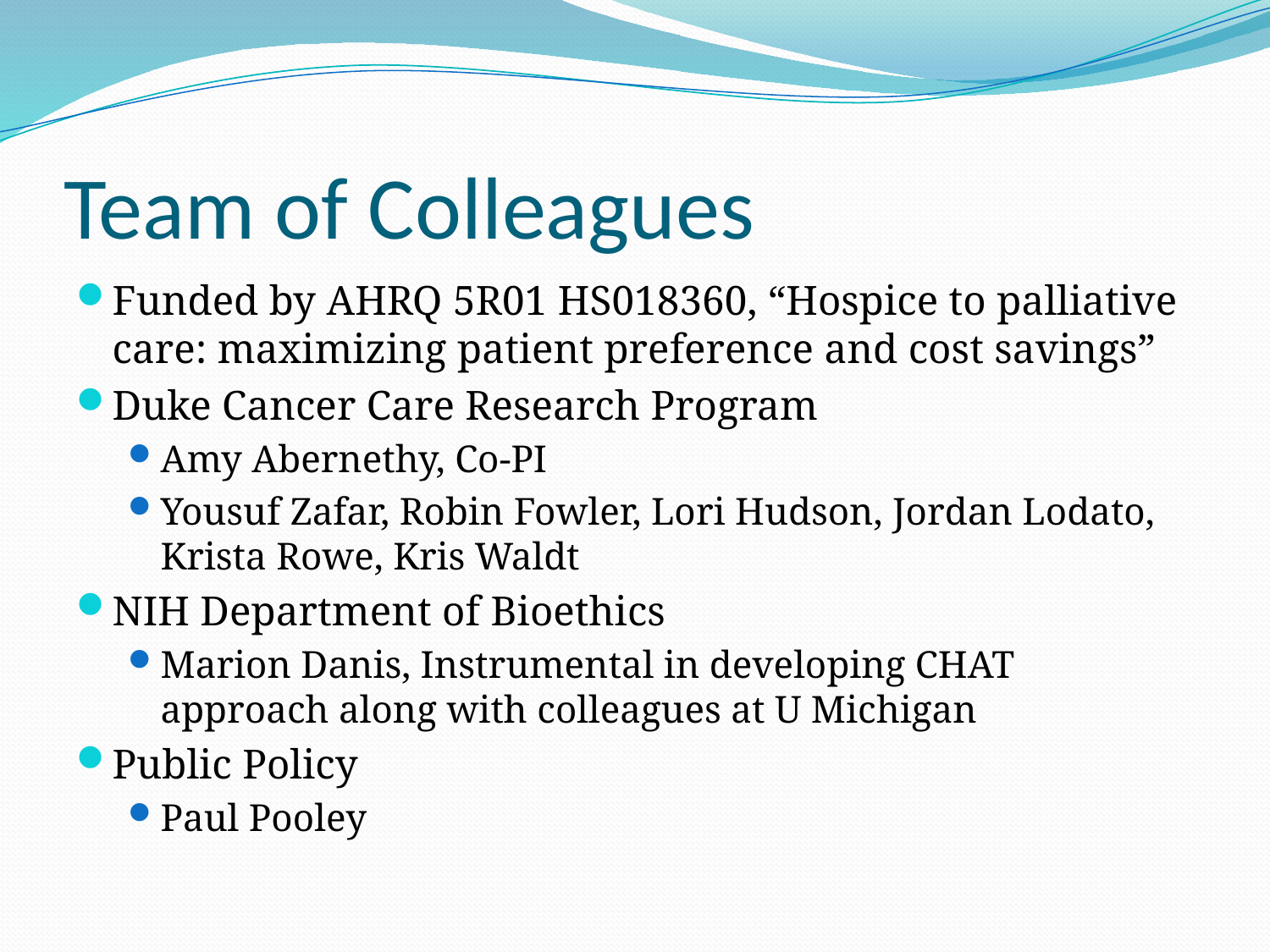

# Team of Colleagues
Funded by AHRQ 5R01 HS018360, “Hospice to palliative care: maximizing patient preference and cost savings”
Duke Cancer Care Research Program
Amy Abernethy, Co-PI
Yousuf Zafar, Robin Fowler, Lori Hudson, Jordan Lodato, Krista Rowe, Kris Waldt
NIH Department of Bioethics
Marion Danis, Instrumental in developing CHAT approach along with colleagues at U Michigan
Public Policy
Paul Pooley